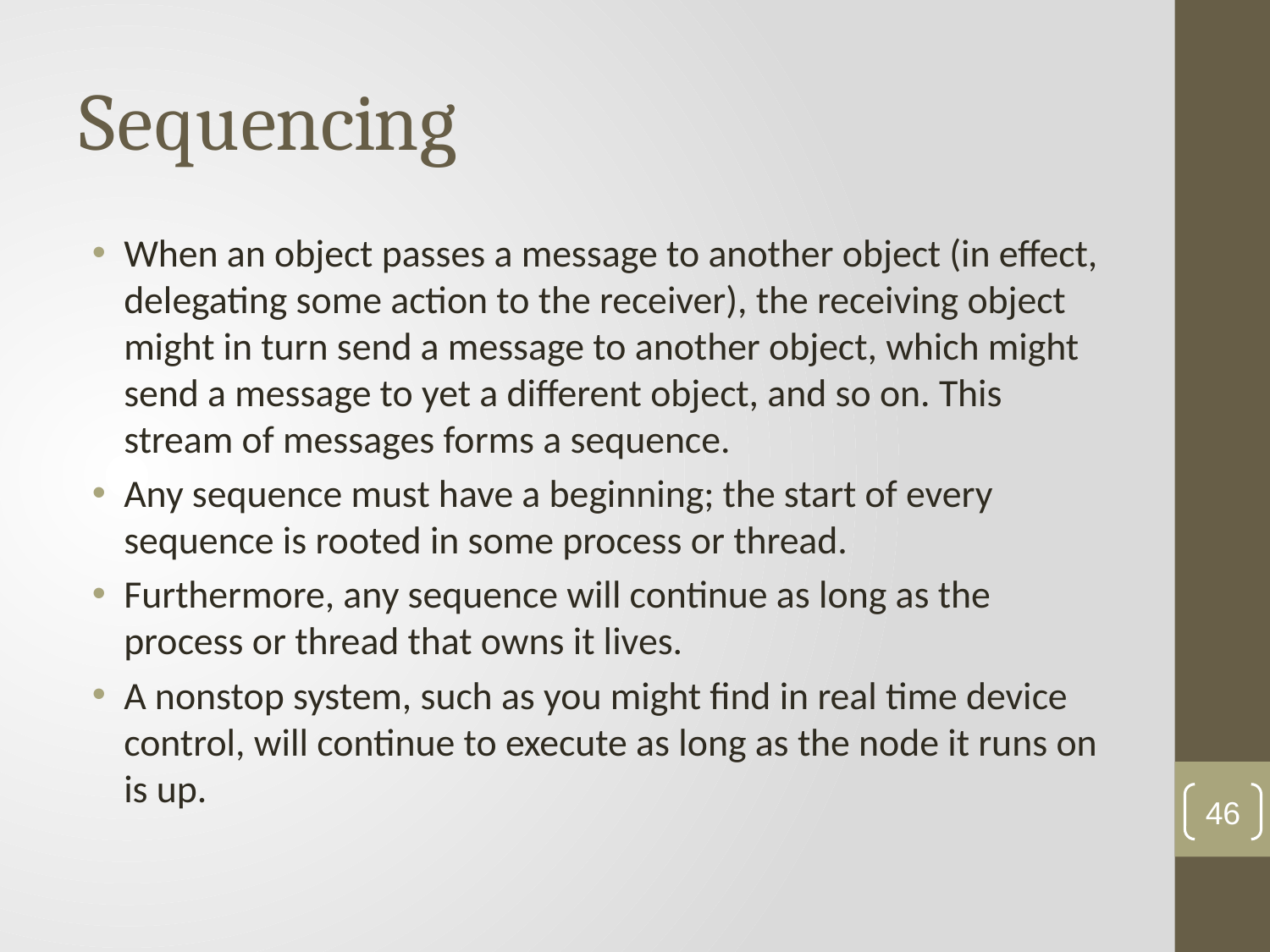

# Sequencing
When an object passes a message to another object (in effect, delegating some action to the receiver), the receiving object might in turn send a message to another object, which might send a message to yet a different object, and so on. This stream of messages forms a sequence.
Any sequence must have a beginning; the start of every sequence is rooted in some process or thread.
Furthermore, any sequence will continue as long as the process or thread that owns it lives.
A nonstop system, such as you might find in real time device control, will continue to execute as long as the node it runs on is up.
46